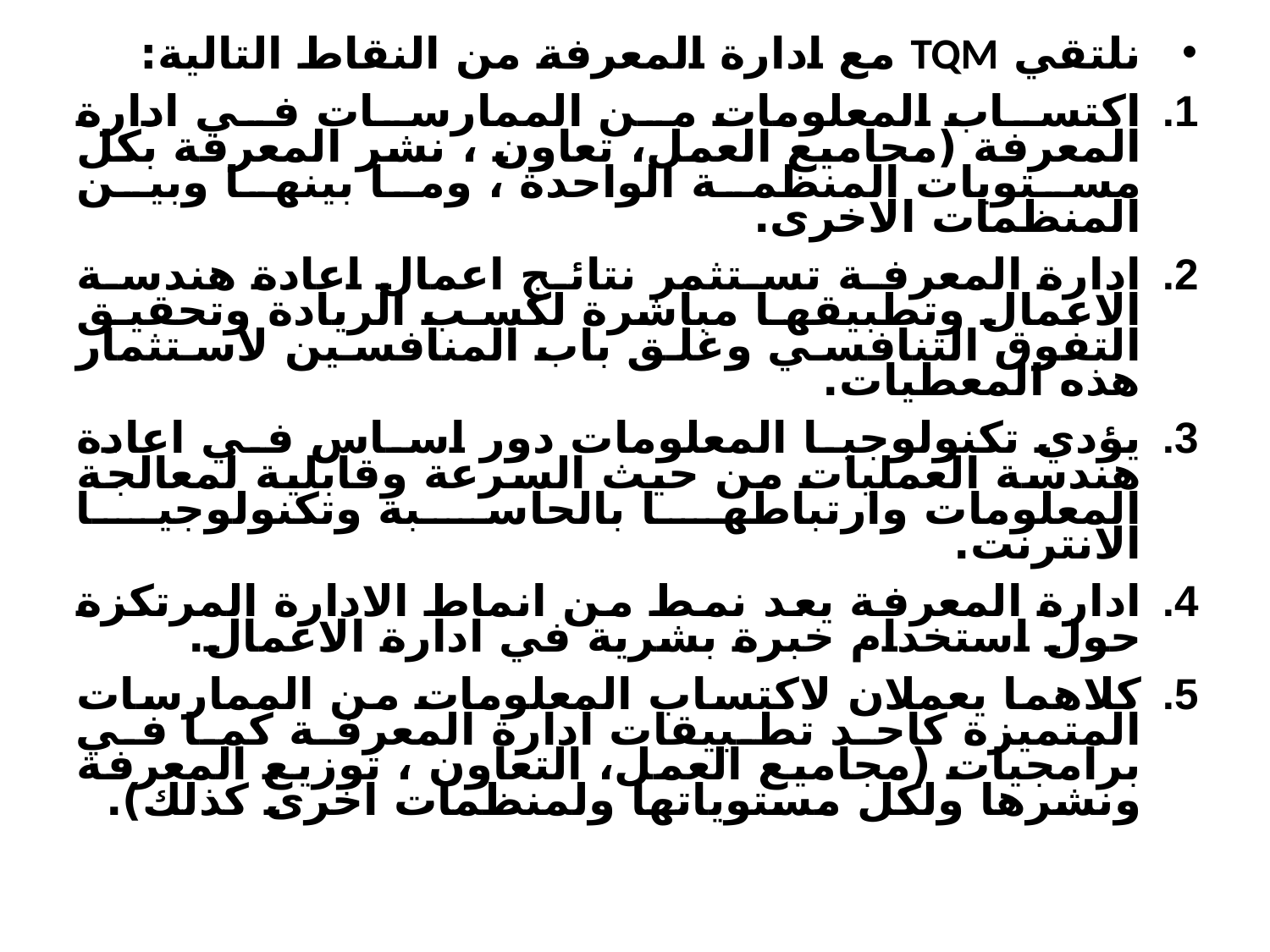

نلتقي TQM مع ادارة المعرفة من النقاط التالية:
اكتساب المعلومات من الممارسات في ادارة المعرفة (مجاميع العمل، تعاون ، نشر المعرفة بكل مستويات المنظمة الواحدة ، وما بينها وبين المنظمات الاخرى.
ادارة المعرفة تستثمر نتائج اعمال اعادة هندسة الاعمال وتطبيقها مباشرة لكسب الريادة وتحقيق التفوق التنافسي وغلق باب المنافسين لاستثمار هذه المعطيات.
يؤدي تكنولوجيا المعلومات دور اساس في اعادة هندسة العمليات من حيث السرعة وقابلية لمعالجة المعلومات وارتباطها بالحاسبة وتكنولوجيا الانترنت.
ادارة المعرفة يعد نمط من انماط الادارة المرتكزة حول استخدام خبرة بشرية في ادارة الاعمال.
كلاهما يعملان لاكتساب المعلومات من الممارسات المتميزة كاحد تطبيقات ادارة المعرفة كما في برامجيات (مجاميع العمل، التعاون ، توزيع المعرفة ونشرها ولكل مستوياتها ولمنظمات اخرى كذلك).